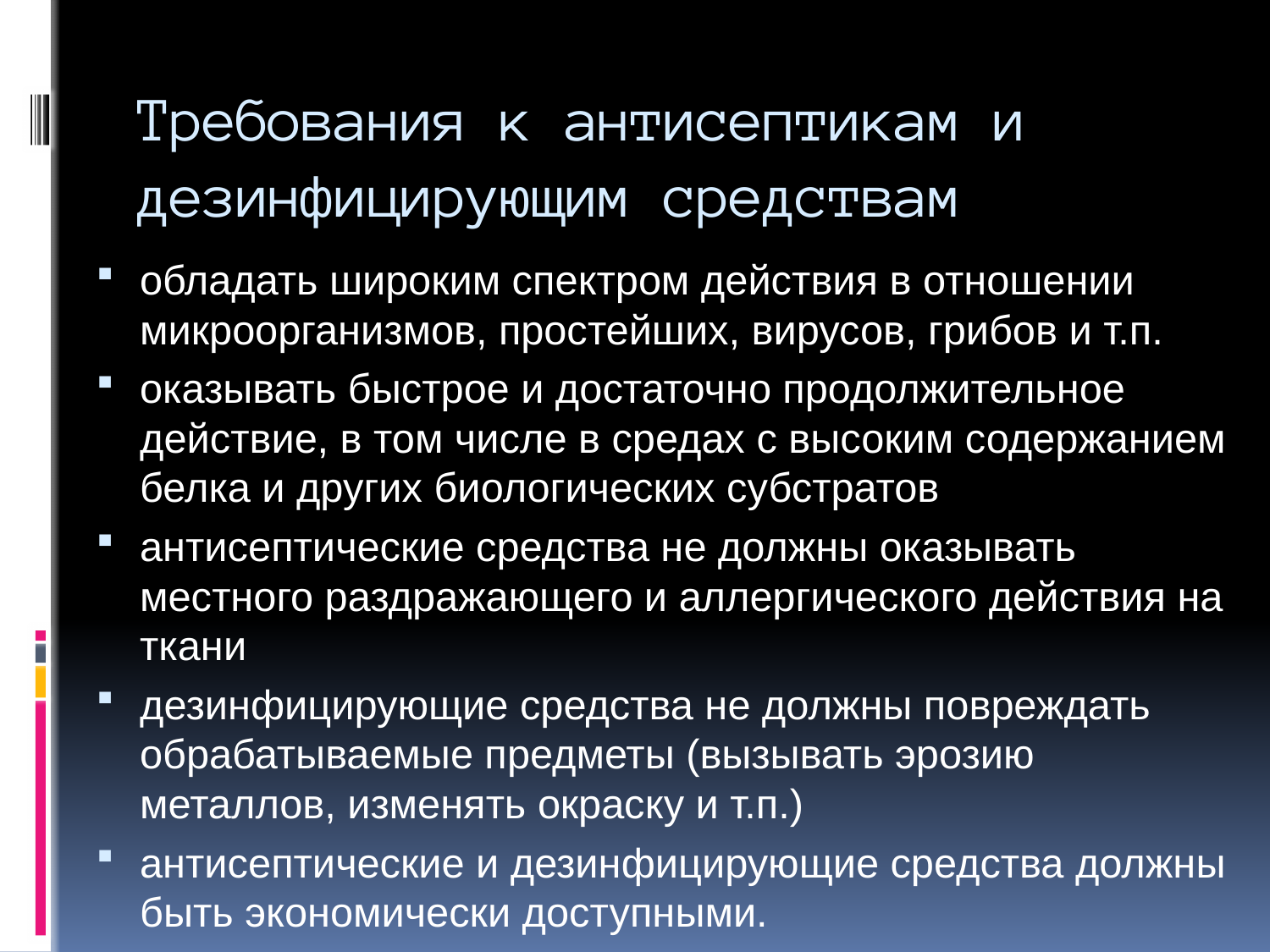

# Требования к антисептикам и дезинфицирующим средствам
обладать широким спектром действия в отношении микроорганизмов, простейших, вирусов, грибов и т.п.
оказывать быстрое и достаточно продолжительное действие, в том числе в средах с высоким содержанием белка и других биологических субстратов
антисептические средства не должны оказывать местного раздражающего и аллергического действия на ткани
дезинфицирующие средства не должны повреждать обрабатываемые предметы (вызывать эрозию металлов, изменять окраску и т.п.)
антисептические и дезинфицирующие средства должны быть экономически доступными.